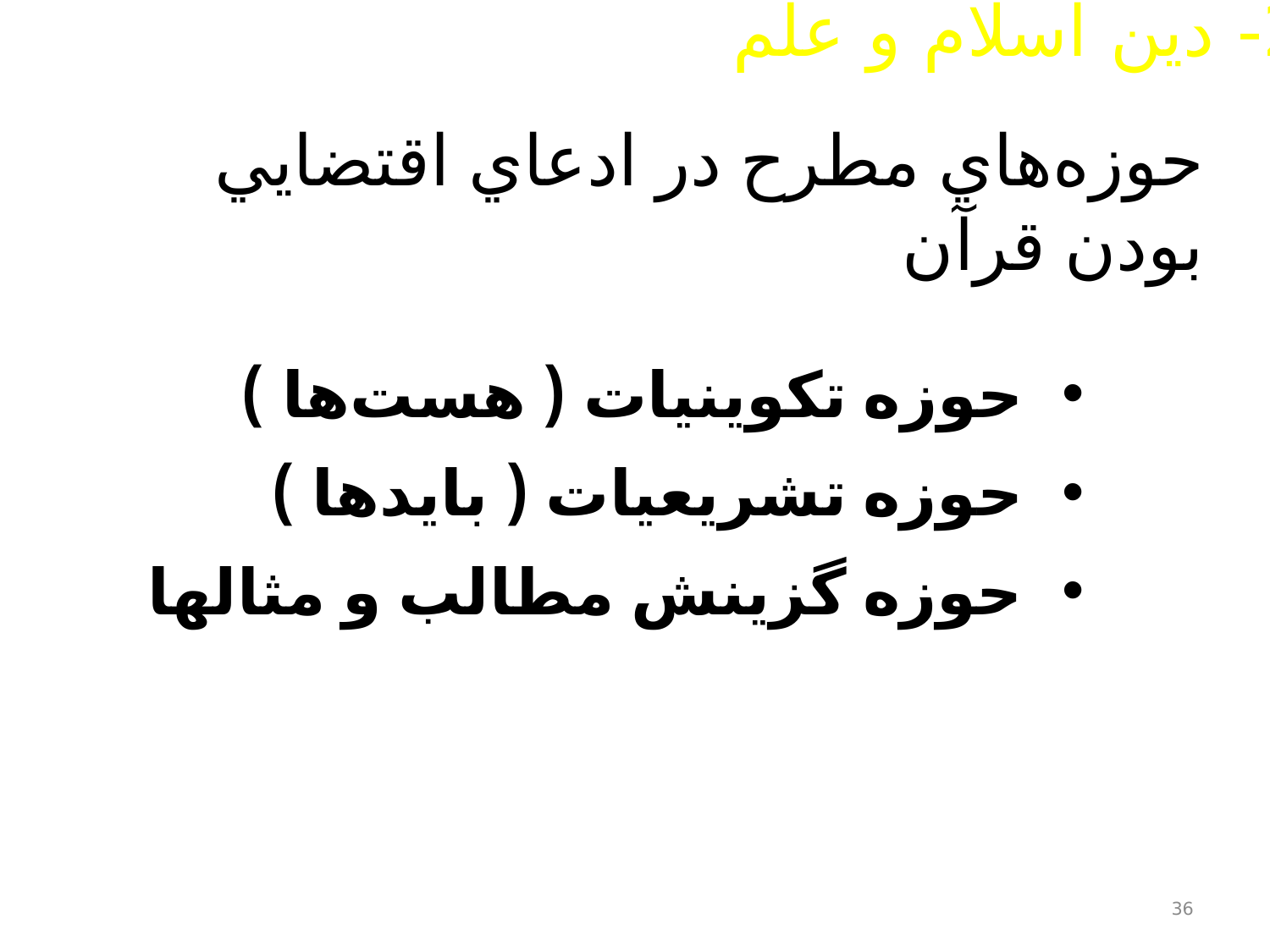

2- دین اسلام و علم
# حوزه‌هاي مطرح در ادعاي اقتضايي بودن قرآن
حوزه تكوينيات ( هست‌ها )
حوزه تشريعيات ( بايدها )
حوزه گزينش مطالب و مثالها
36